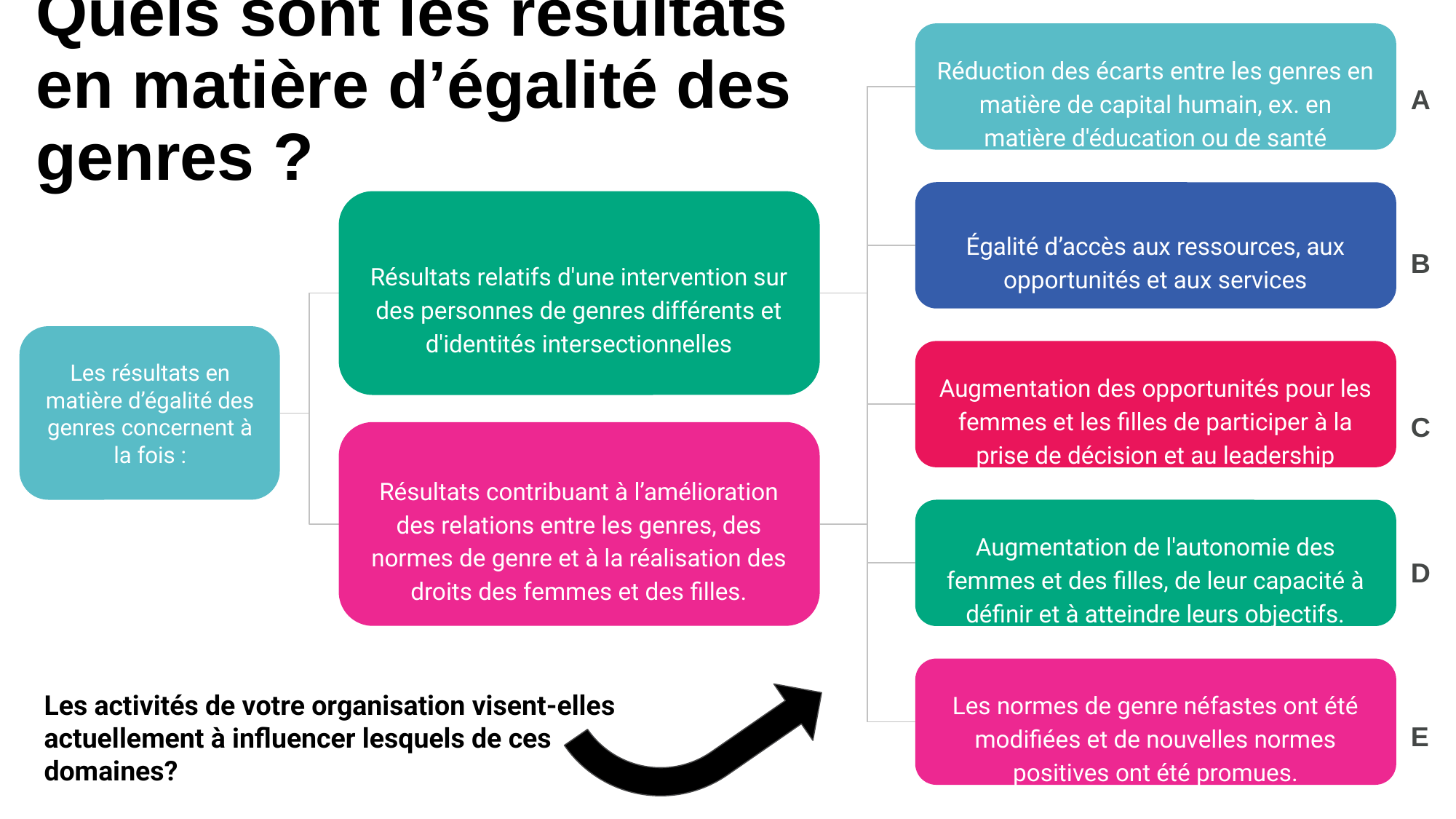

A

B

C

D

E
Réduction des écarts entre les genres en matière de capital humain, ex. en matière d'éducation ou de santé
# Quels sont les résultats en matière d’égalité des genres ?
Égalité d’accès aux ressources, aux opportunités et aux services
Résultats relatifs d'une intervention sur des personnes de genres différents et d'identités intersectionnelles
Les résultats en matière d’égalité des genres concernent à la fois :
Augmentation des opportunités pour les femmes et les filles de participer à la prise de décision et au leadership
Résultats contribuant à l’amélioration des relations entre les genres, des normes de genre et à la réalisation des droits des femmes et des filles.
Augmentation de l'autonomie des femmes et des filles, de leur capacité à définir et à atteindre leurs objectifs.
Les normes de genre néfastes ont été modifiées et de nouvelles normes positives ont été promues.

Les activités de votre organisation visent-elles actuellement à influencer lesquels de ces domaines?